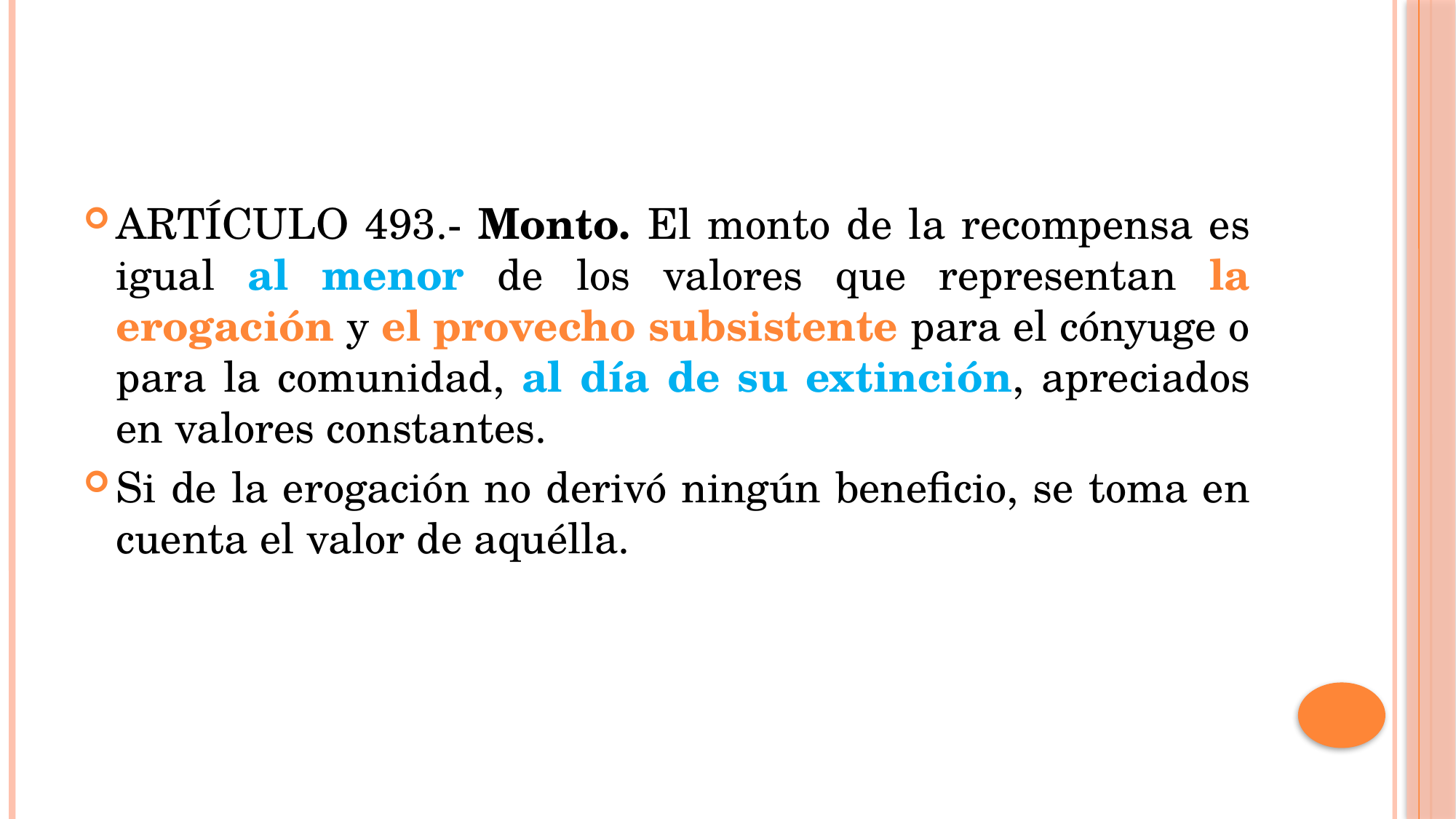

ARTÍCULO 493.- Monto. El monto de la recompensa es igual al menor de los valores que representan la erogación y el provecho subsistente para el cónyuge o para la comunidad, al día de su extinción, apreciados en valores constantes.
Si de la erogación no derivó ningún beneficio, se toma en cuenta el valor de aquélla.